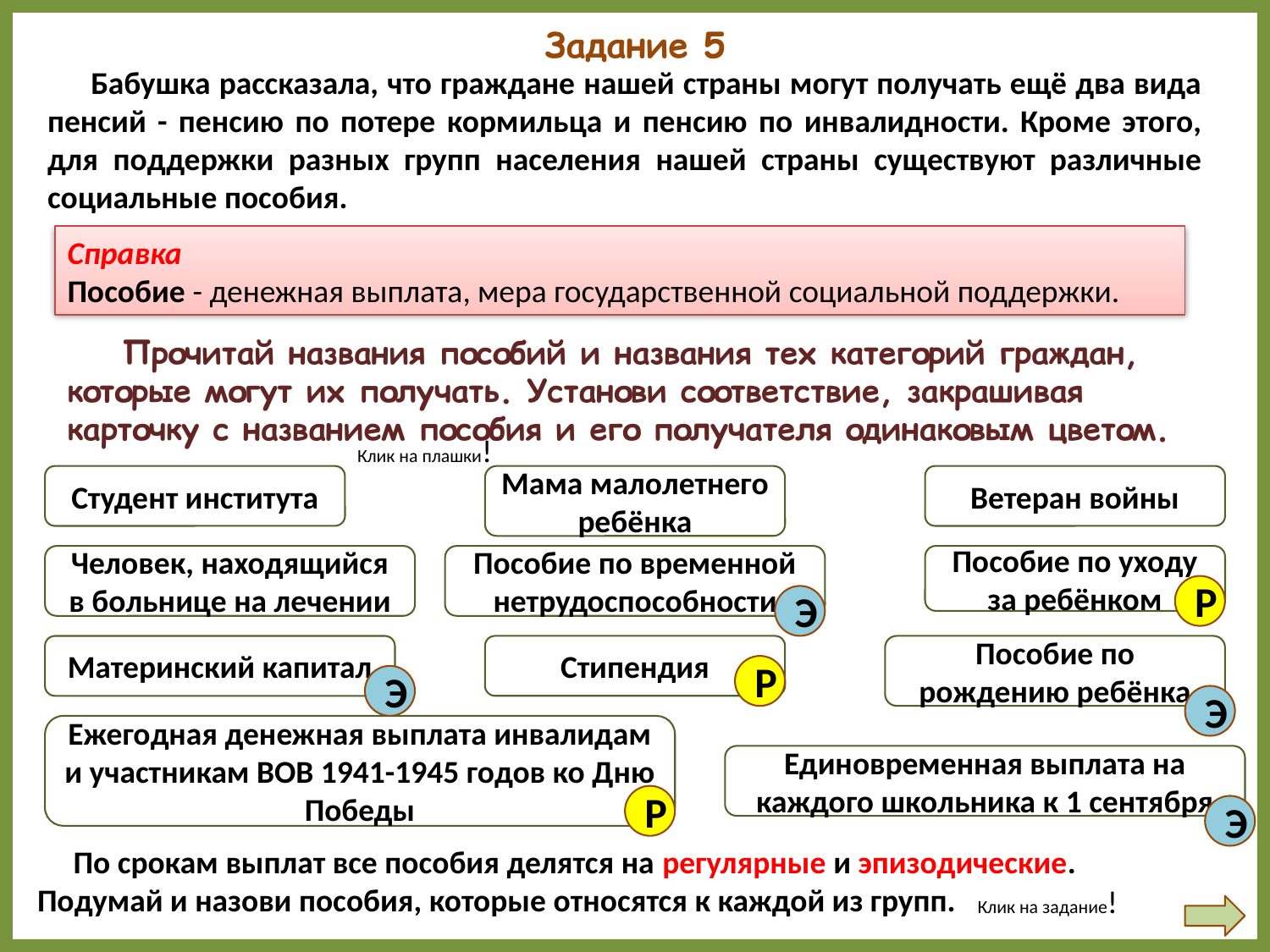

Задание 5
     Бабушка рассказала, что граждане нашей страны могут получать ещё два вида пенсий - пенсию по потере кормильца и пенсию по инвалидности. Кроме этого, для поддержки разных групп населения нашей страны существуют различные социальные пособия.
Справка
Пособие - денежная выплата, мера государственной социальной поддержки.
    Прочитай названия пособий и названия тех категорий граждан, которые могут их получать. Установи соответствие, закрашивая карточку с названием пособия и его получателя одинаковым цветом.
Клик на плашки!
Студент института
Мама малолетнего ребёнка
Ветеран войны
Человек, находящийся в больнице на лечении
Пособие по временной нетрудоспособности
Пособие по уходу за ребёнком
Р
Э
Стипендия
Пособие по рождению ребёнка
Материнский капитал
Р
Э
Э
Ежегодная денежная выплата инвалидам и участникам ВОВ 1941-1945 годов ко Дню Победы
Единовременная выплата на каждого школьника к 1 сентября
Р
Э
     По срокам выплат все пособия делятся на регулярные и эпизодические.
Подумай и назови пособия, которые относятся к каждой из групп.
Клик на задание!